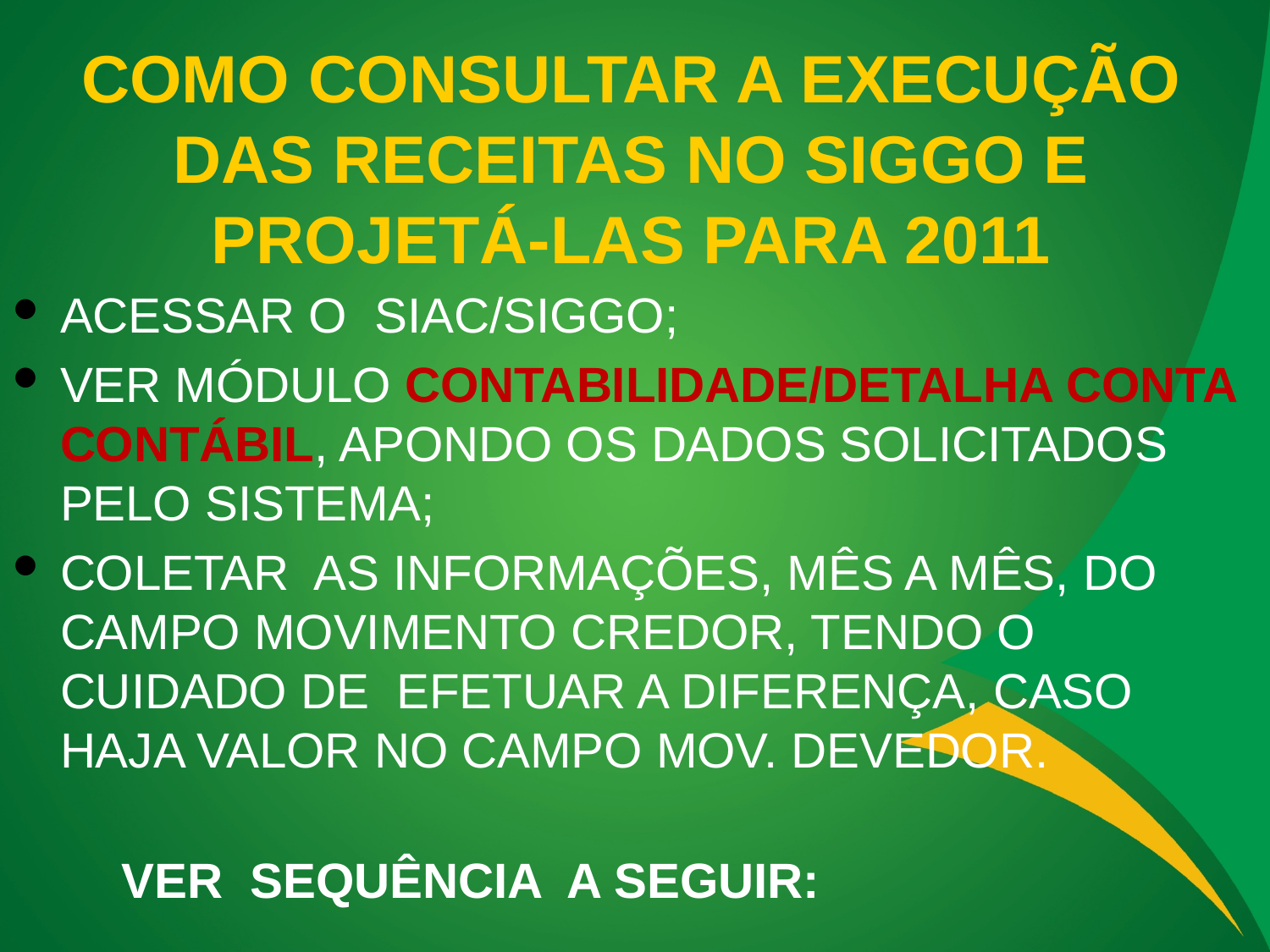

COMO CONSULTAR A EXECUÇÃO DAS RECEITAS NO SIGGO E PROJETÁ-LAS PARA 2011
ACESSAR O  SIAC/SIGGO;
VER MÓDULO CONTABILIDADE/DETALHA CONTA CONTÁBIL, APONDO OS DADOS SOLICITADOS PELO SISTEMA;
COLETAR  AS INFORMAÇÕES, MÊS A MÊS, DO CAMPO MOVIMENTO CREDOR, TENDO O CUIDADO DE  EFETUAR A DIFERENÇA, CASO HAJA VALOR NO CAMPO MOV. DEVEDOR.

VER  SEQUÊNCIA  A SEGUIR: